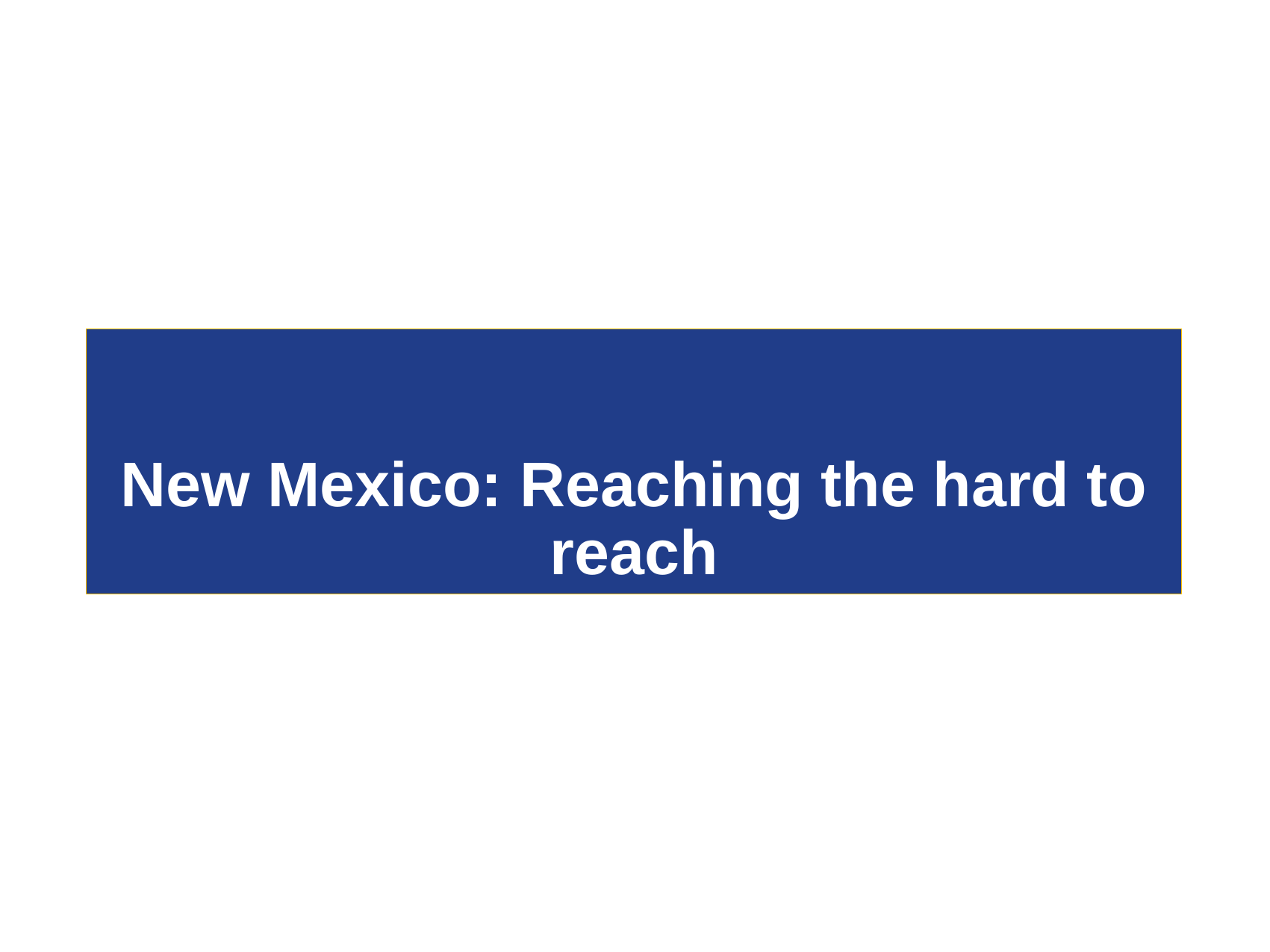

# New Mexico: Reaching the hard to reach